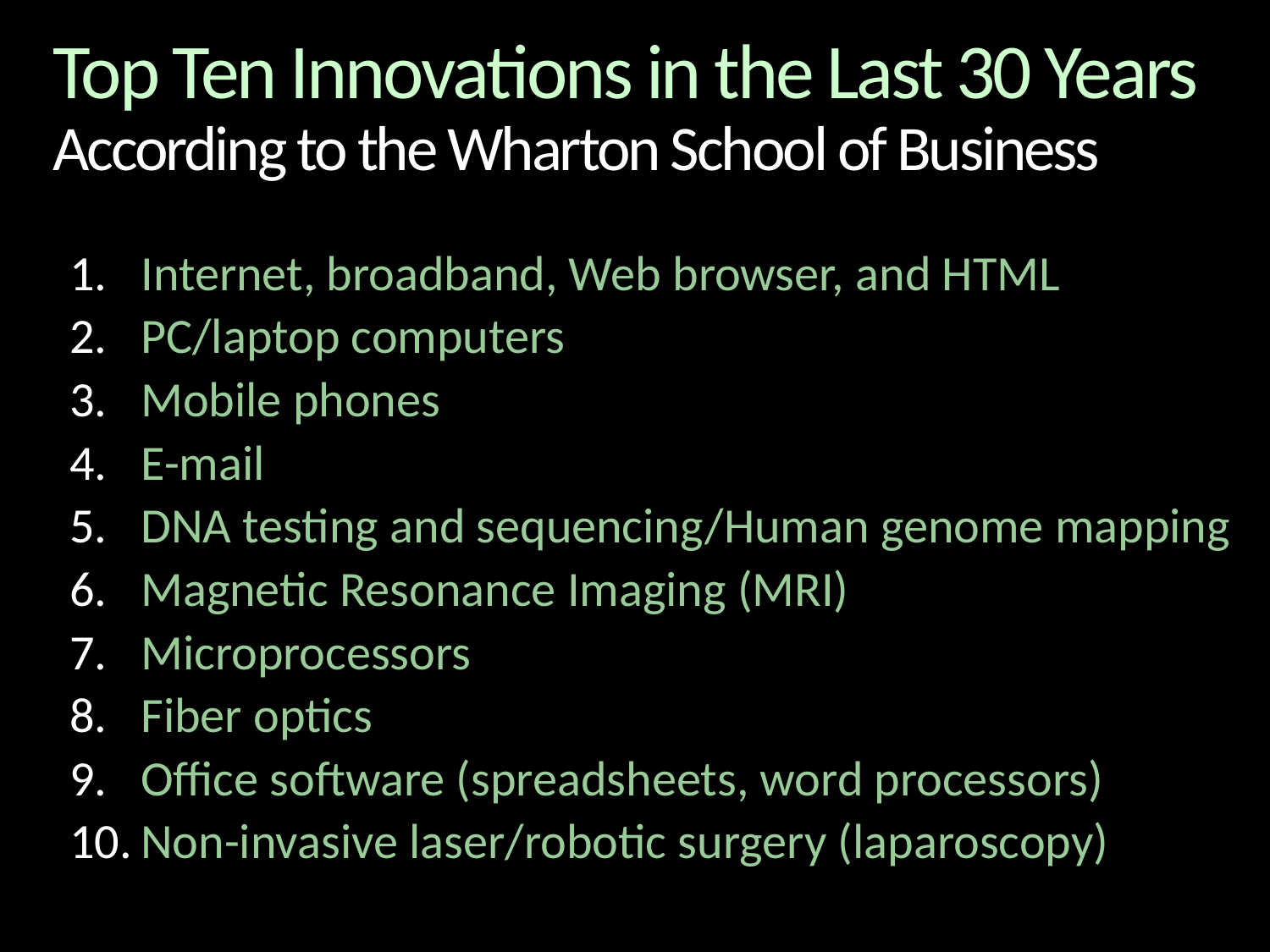

# Top Ten Innovations in the Last 30 Years According to the Wharton School of Business
Internet, broadband, Web browser, and HTML
PC/laptop computers
Mobile phones
E-mail
DNA testing and sequencing/Human genome mapping
Magnetic Resonance Imaging (MRI)
Microprocessors
Fiber optics
Office software (spreadsheets, word processors)
Non-invasive laser/robotic surgery (laparoscopy)